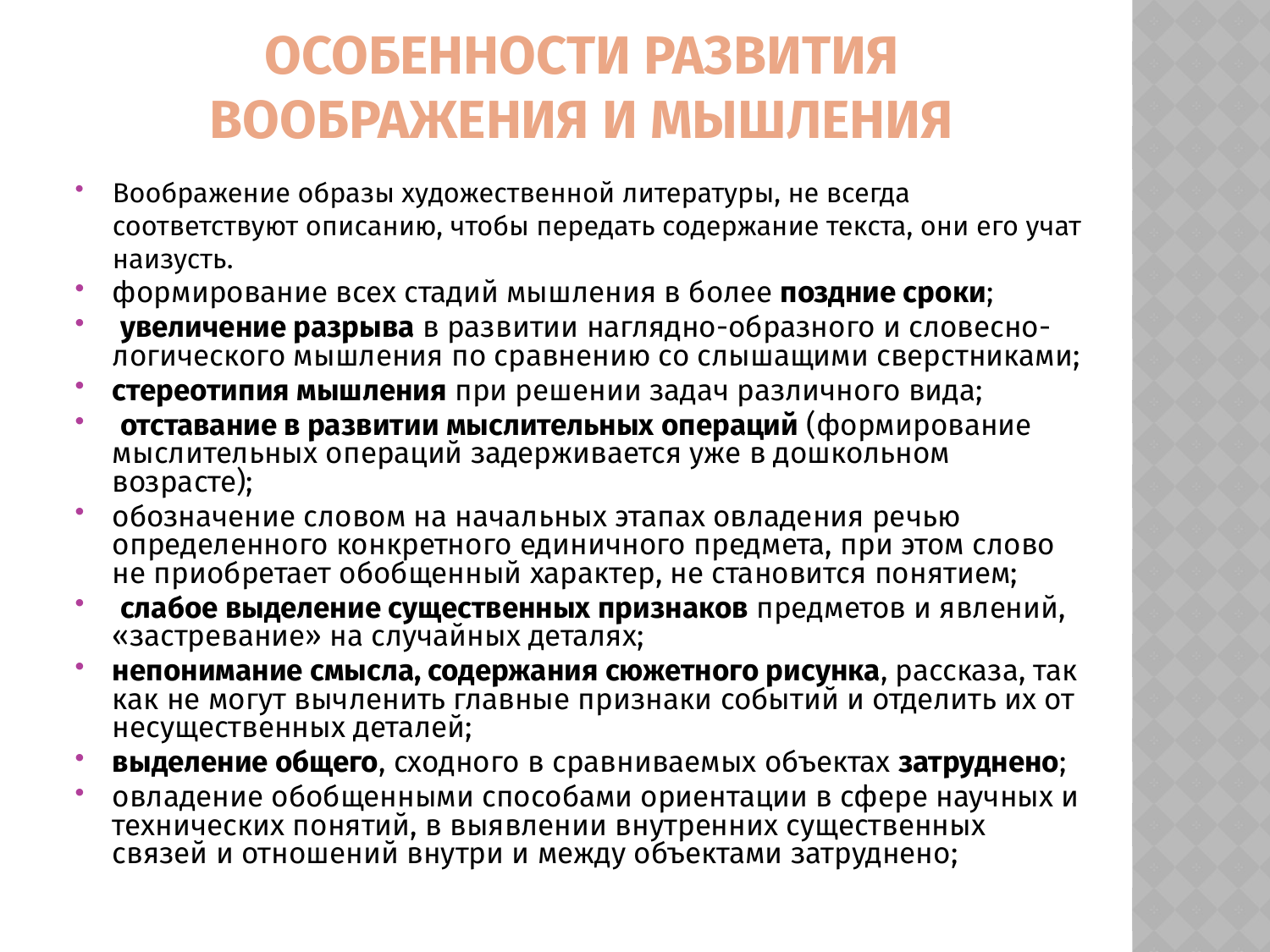

# Особенности развития воображения и мышления
Воображение образы художественной литературы, не всегда соответствуют описанию, чтобы передать содержание текста, они его учат наизусть.
формирование всех стадий мышления в более поздние сроки;
 увеличение разрыва в развитии наглядно-образного и словесно-логического мышления по сравнению со слышащими сверстниками;
стереотипия мышления при решении задач различного вида;
 отставание в развитии мыслительных операций (формирование мыслительных операций задерживается уже в дошкольном возрасте);
обозначение словом на начальных этапах овладения речью определенного конкретного единичного предмета, при этом слово не приобретает обобщенный характер, не становится понятием;
 слабое выделение существенных признаков предметов и явлений, «застревание» на случайных деталях;
непонимание смысла, содержания сюжетного рисунка, рассказа, так как не могут вычленить главные признаки событий и отделить их от несущественных деталей;
выделение общего, сходного в сравниваемых объектах затруднено;
овладение обобщенными способами ориентации в сфере научных и технических понятий, в выявлении внутренних существенных связей и отношений внутри и между объектами затруднено;